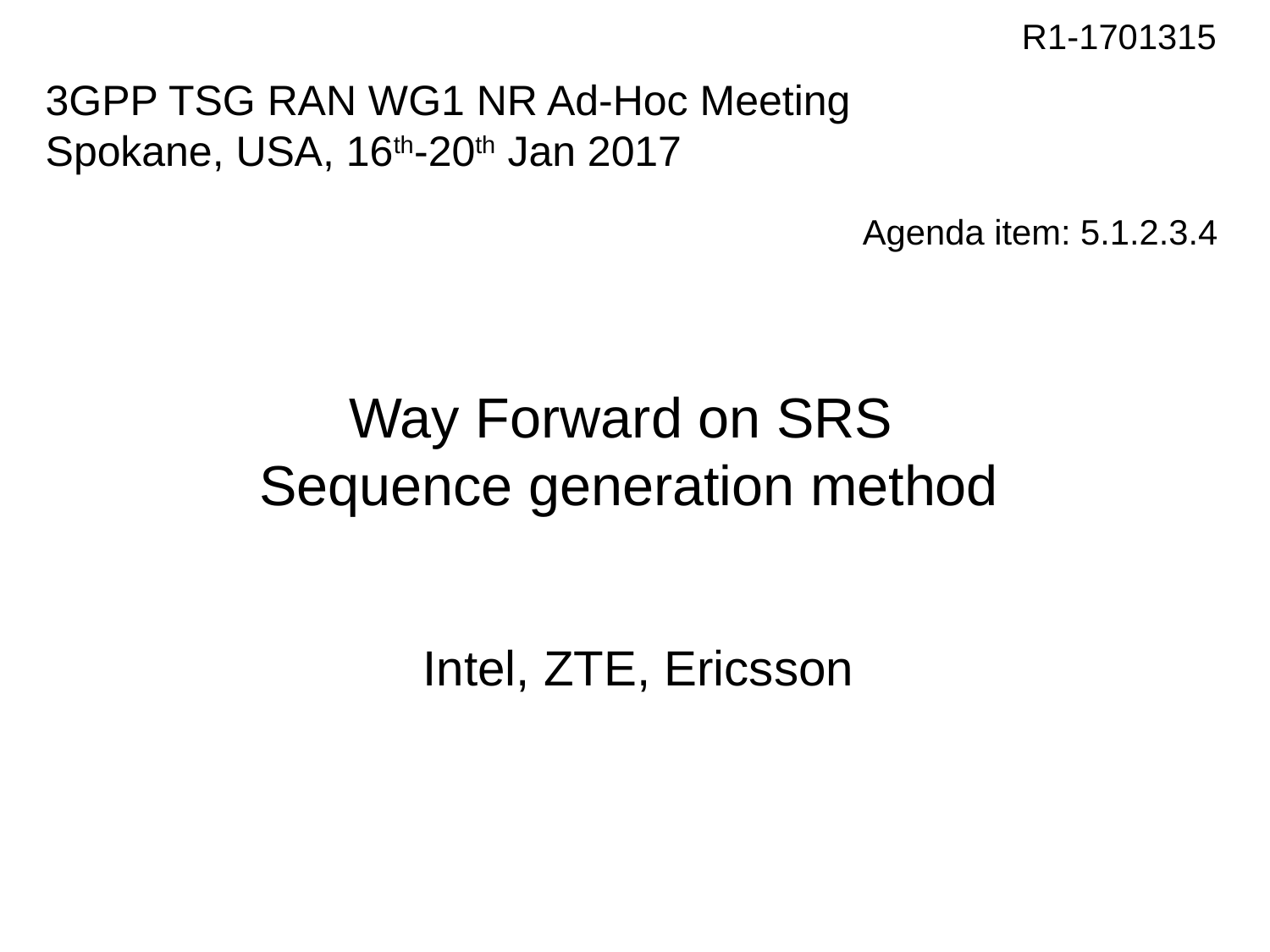

R1-1701315
3GPP TSG RAN WG1 NR Ad-Hoc Meeting
Spokane, USA, 16th-20th Jan 2017
Agenda item: 5.1.2.3.4
Way Forward on SRS
Sequence generation method
Intel, ZTE, Ericsson